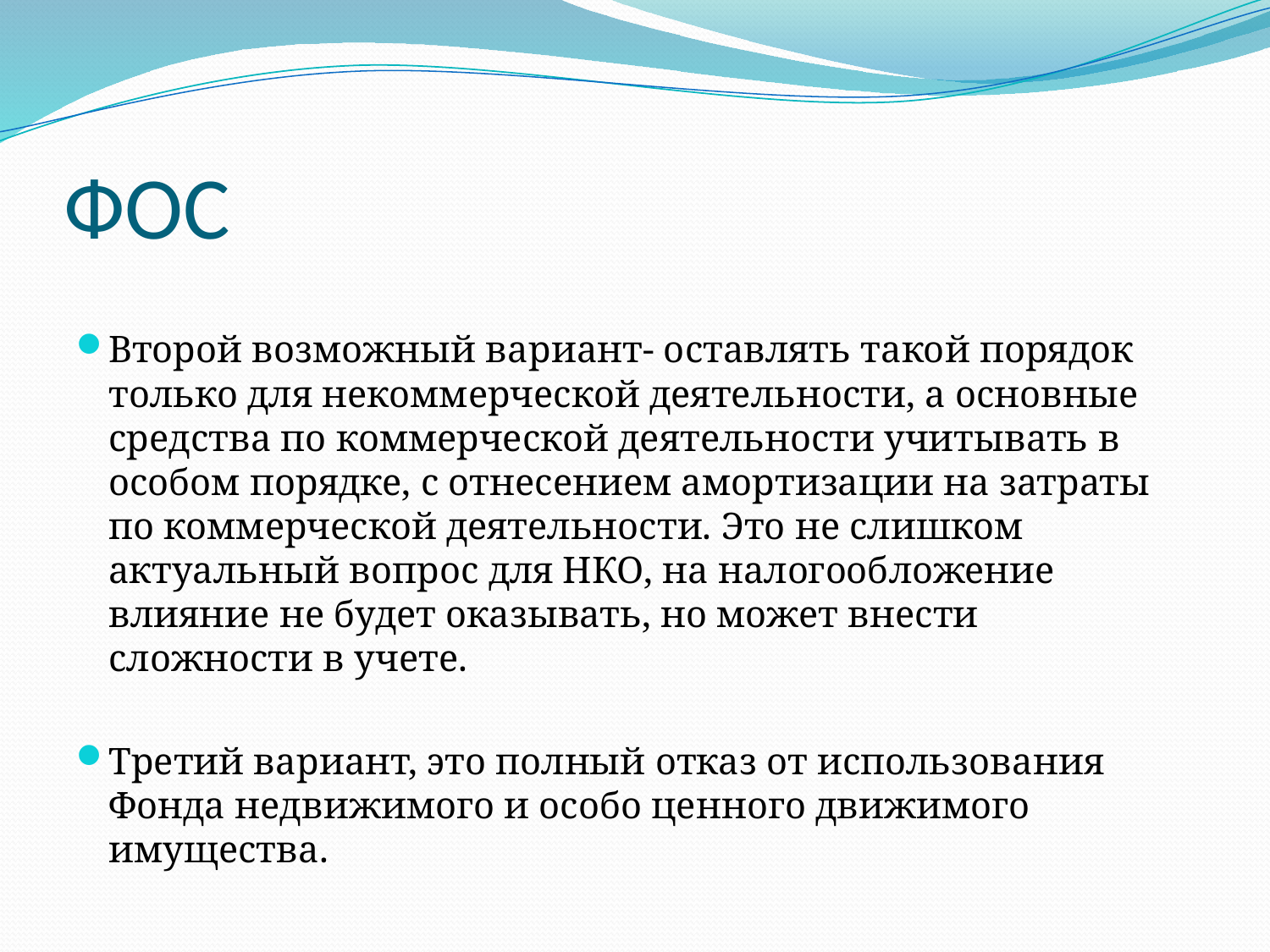

# ФОС

Второй возможный вариант- оставлять такой порядок только для некоммерческой деятельности, а основные средства по коммерческой деятельности учитывать в особом порядке, с отнесением амортизации на затраты по коммерческой деятельности. Это не слишком актуальный вопрос для НКО, на налогообложение влияние не будет оказывать, но может внести сложности в учете.

Третий вариант, это полный отказ от использования Фонда недвижимого и особо ценного движимого имущества.